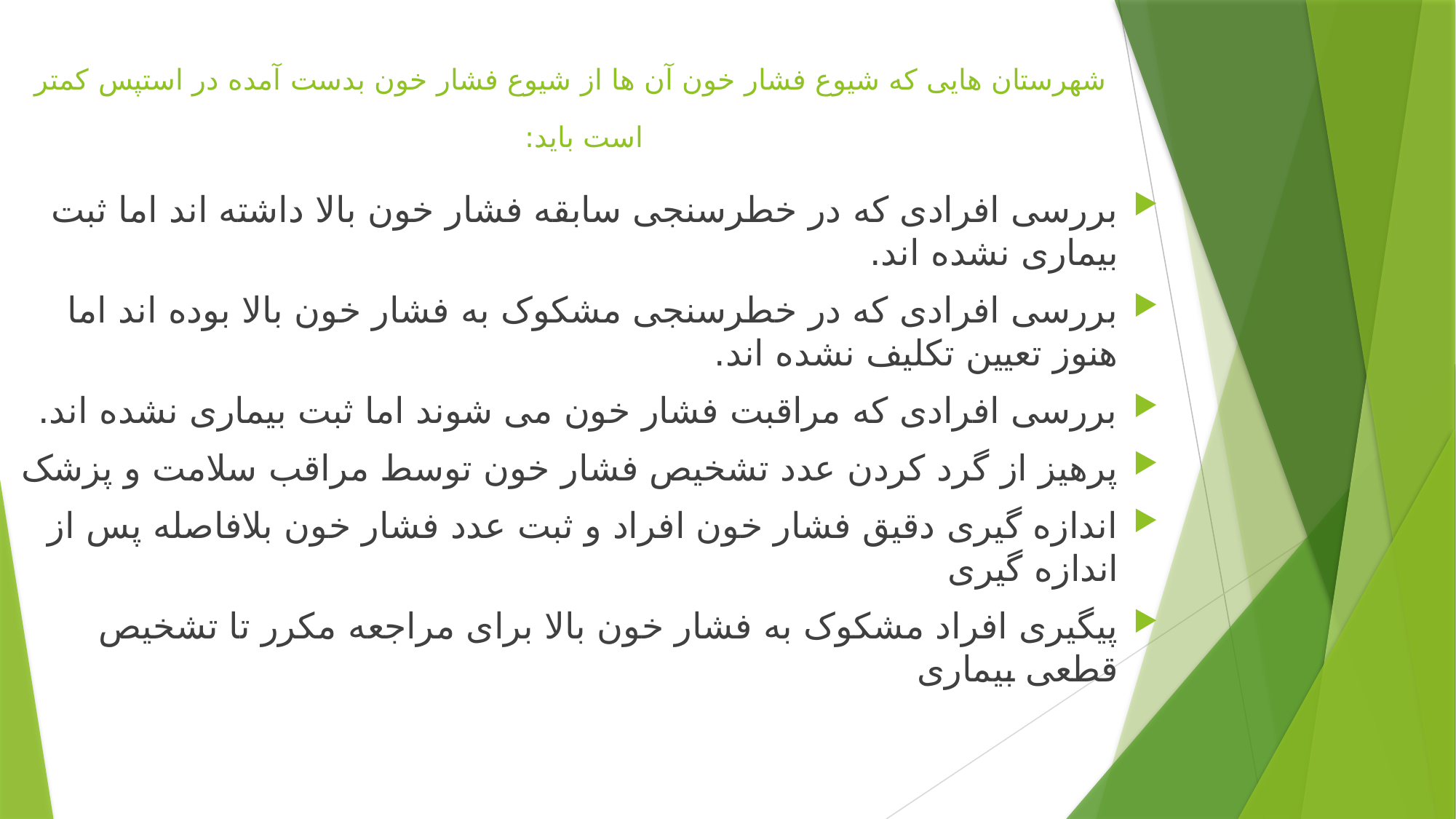

# شهرستان هایی که شیوع فشار خون آن ها از شیوع فشار خون بدست آمده در استپس کمتر است باید:
بررسی افرادی که در خطرسنجی سابقه فشار خون بالا داشته اند اما ثبت بیماری نشده اند.
بررسی افرادی که در خطرسنجی مشکوک به فشار خون بالا بوده اند اما هنوز تعیین تکلیف نشده اند.
بررسی افرادی که مراقبت فشار خون می شوند اما ثبت بیماری نشده اند.
پرهیز از گرد کردن عدد تشخیص فشار خون توسط مراقب سلامت و پزشک
اندازه گیری دقیق فشار خون افراد و ثبت عدد فشار خون بلافاصله پس از اندازه گیری
پیگیری افراد مشکوک به فشار خون بالا برای مراجعه مکرر تا تشخیص قطعی بیماری